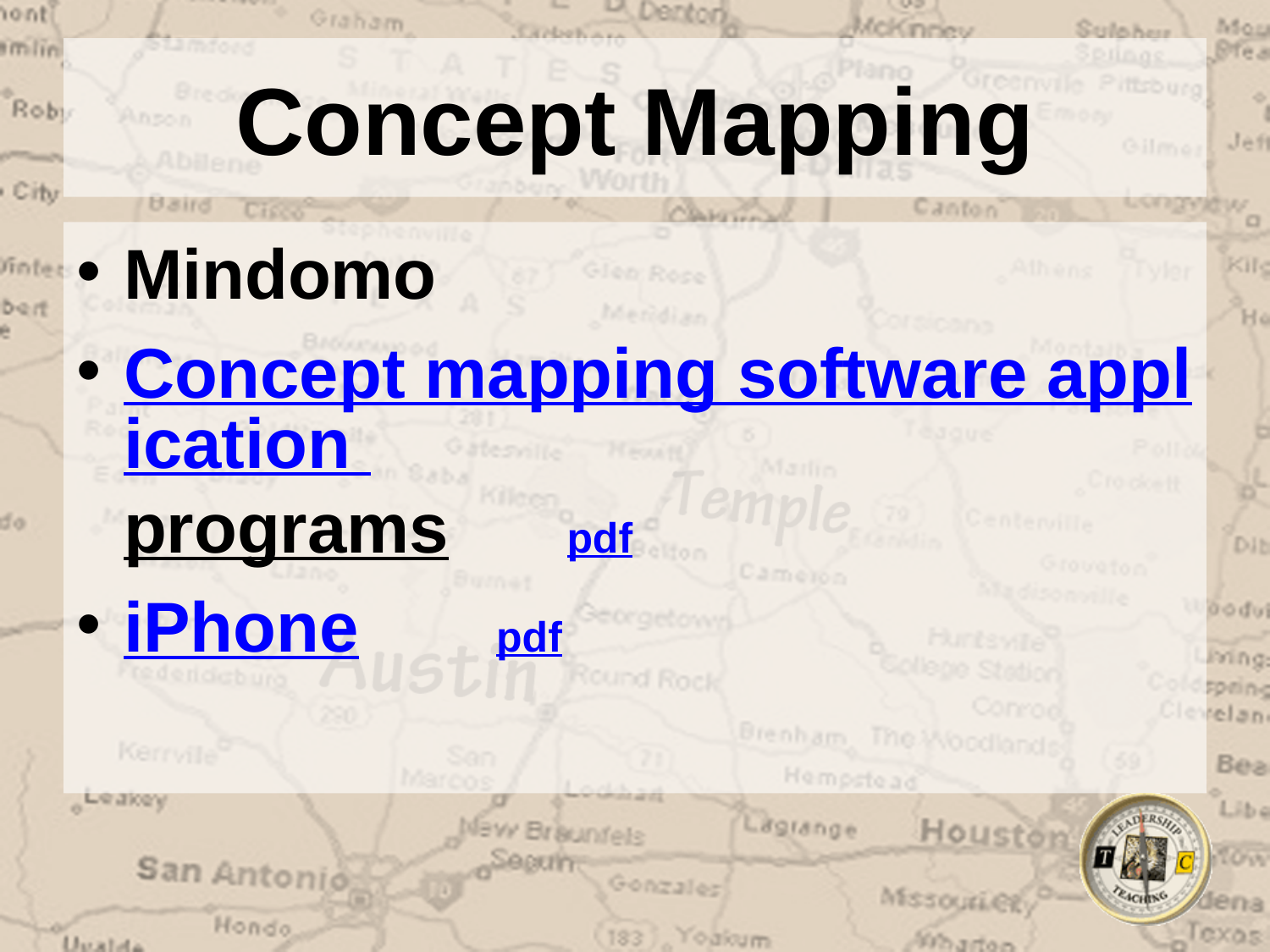

# Concept Mapping
Mindomo
Concept mapping software application programs      pdf
iPhone       pdf